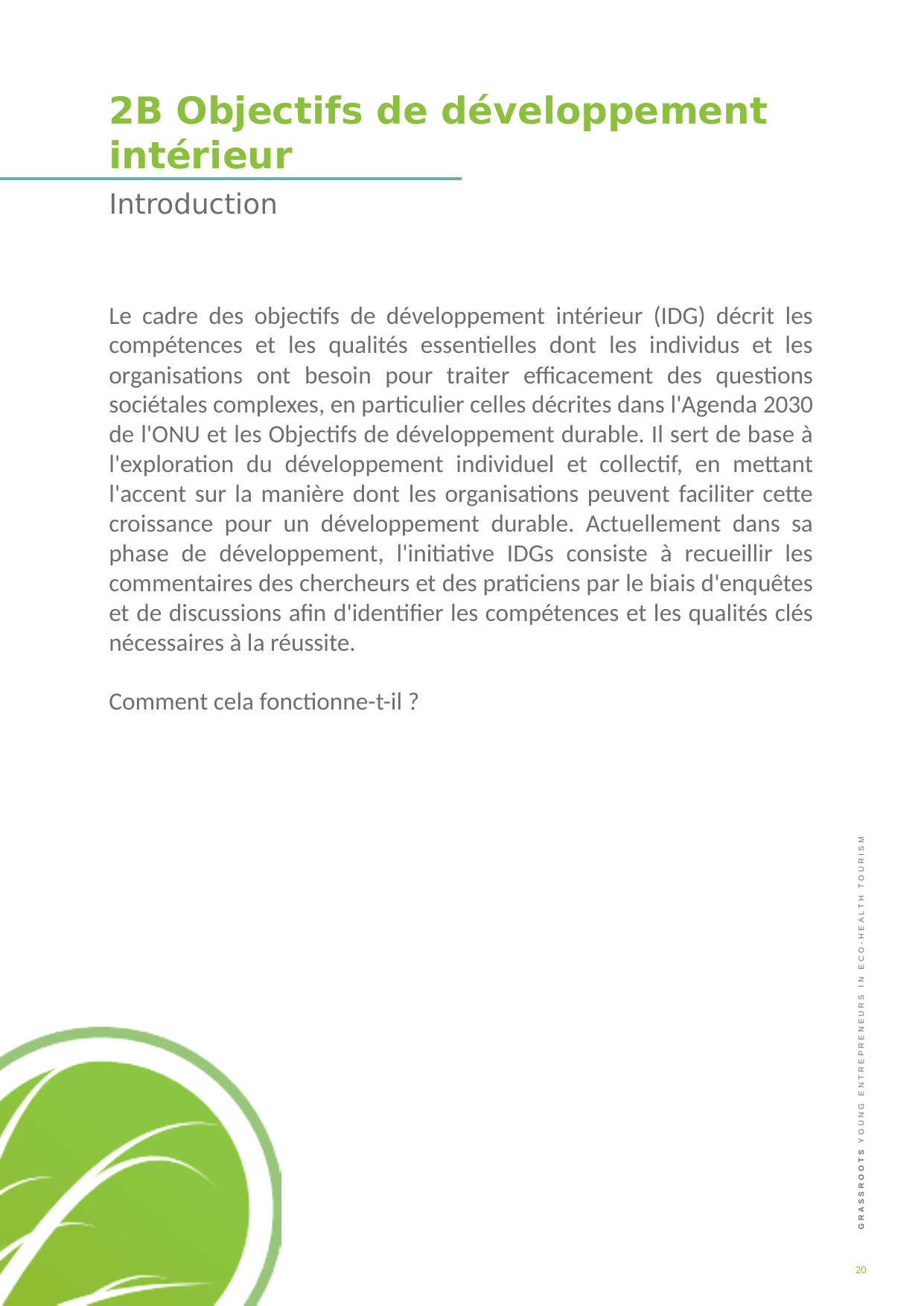

2B Objectifs de développement intérieur
Introduction
Le cadre des objectifs de développement intérieur (IDG) décrit les compétences et les qualités essentielles dont les individus et les organisations ont besoin pour traiter efficacement des questions sociétales complexes, en particulier celles décrites dans l'Agenda 2030 de l'ONU et les Objectifs de développement durable. Il sert de base à l'exploration du développement individuel et collectif, en mettant l'accent sur la manière dont les organisations peuvent faciliter cette croissance pour un développement durable. Actuellement dans sa phase de développement, l'initiative IDGs consiste à recueillir les commentaires des chercheurs et des praticiens par le biais d'enquêtes et de discussions afin d'identifier les compétences et les qualités clés nécessaires à la réussite.

Comment cela fonctionne-t-il ?

20